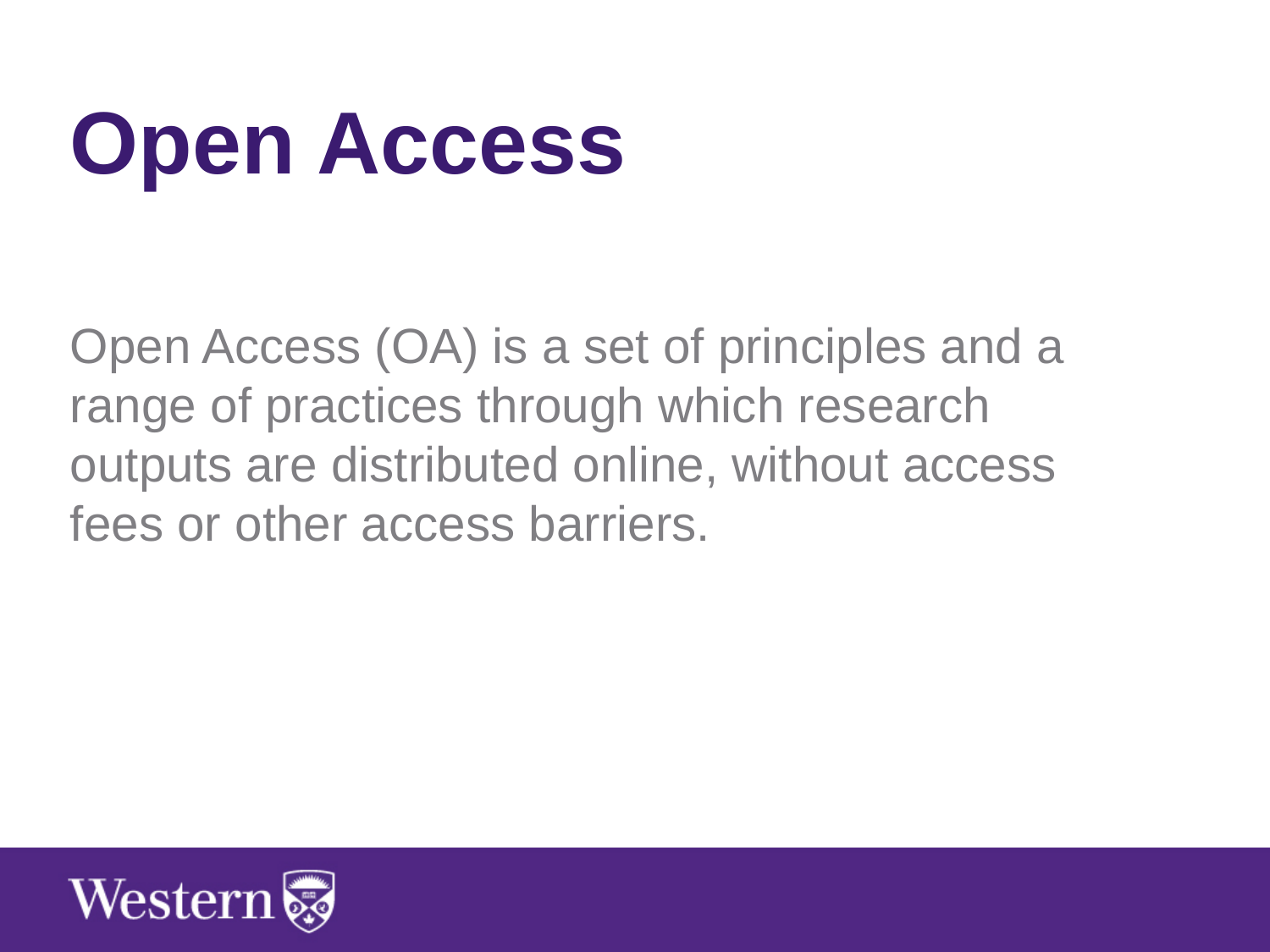

Open Access

Open Access (OA) is a set of principles and a range of practices through which research outputs are distributed online, without access fees or other access barriers.